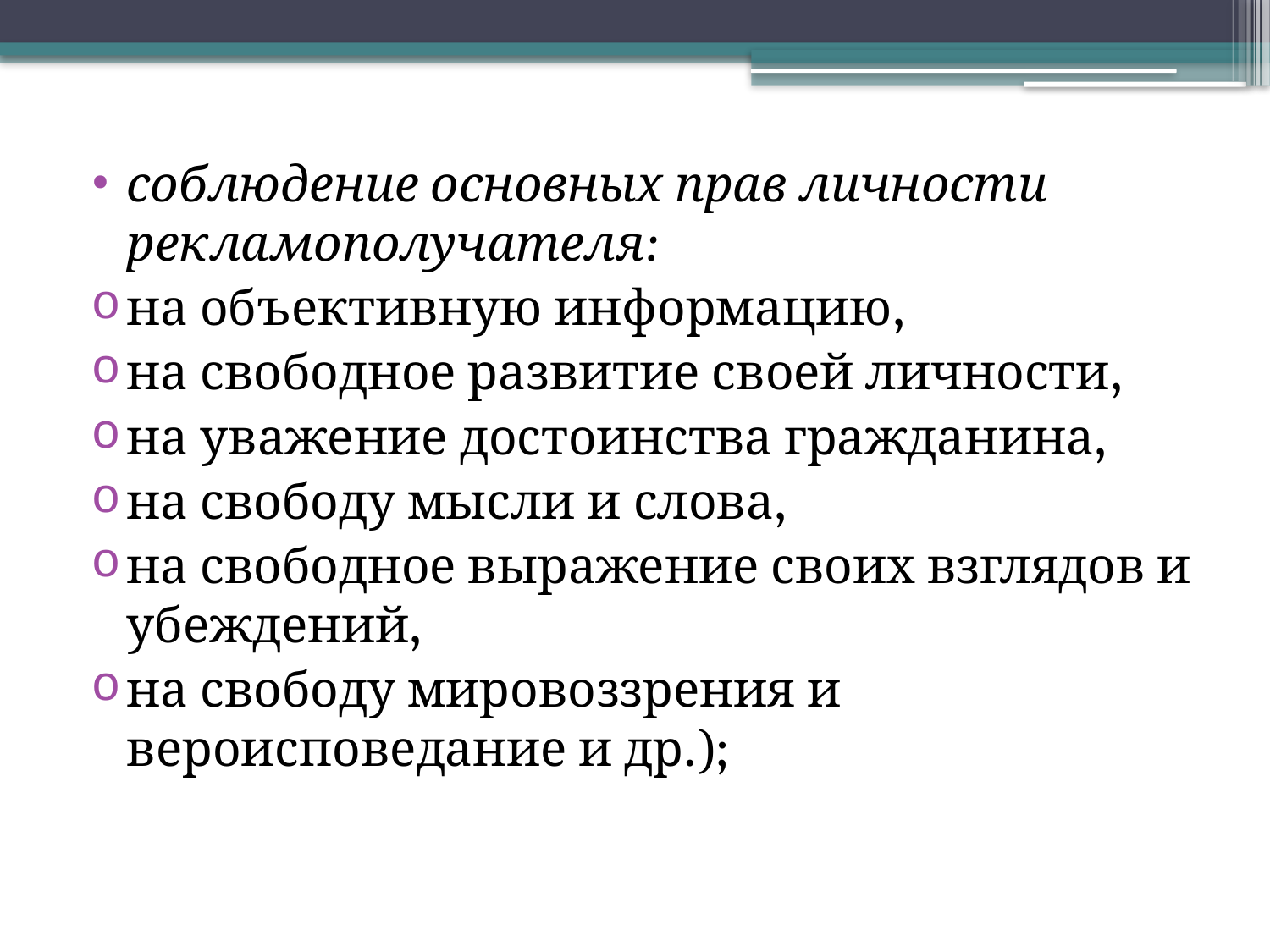

соблюдение основных прав личности рекламополучателя:
на объективную информацию,
на свободное развитие своей личности,
на уважение достоинства гражданина,
на свободу мысли и слова,
на свободное выражение своих взглядов и убеждений,
на свободу мировоззрения и вероисповедание и др.);